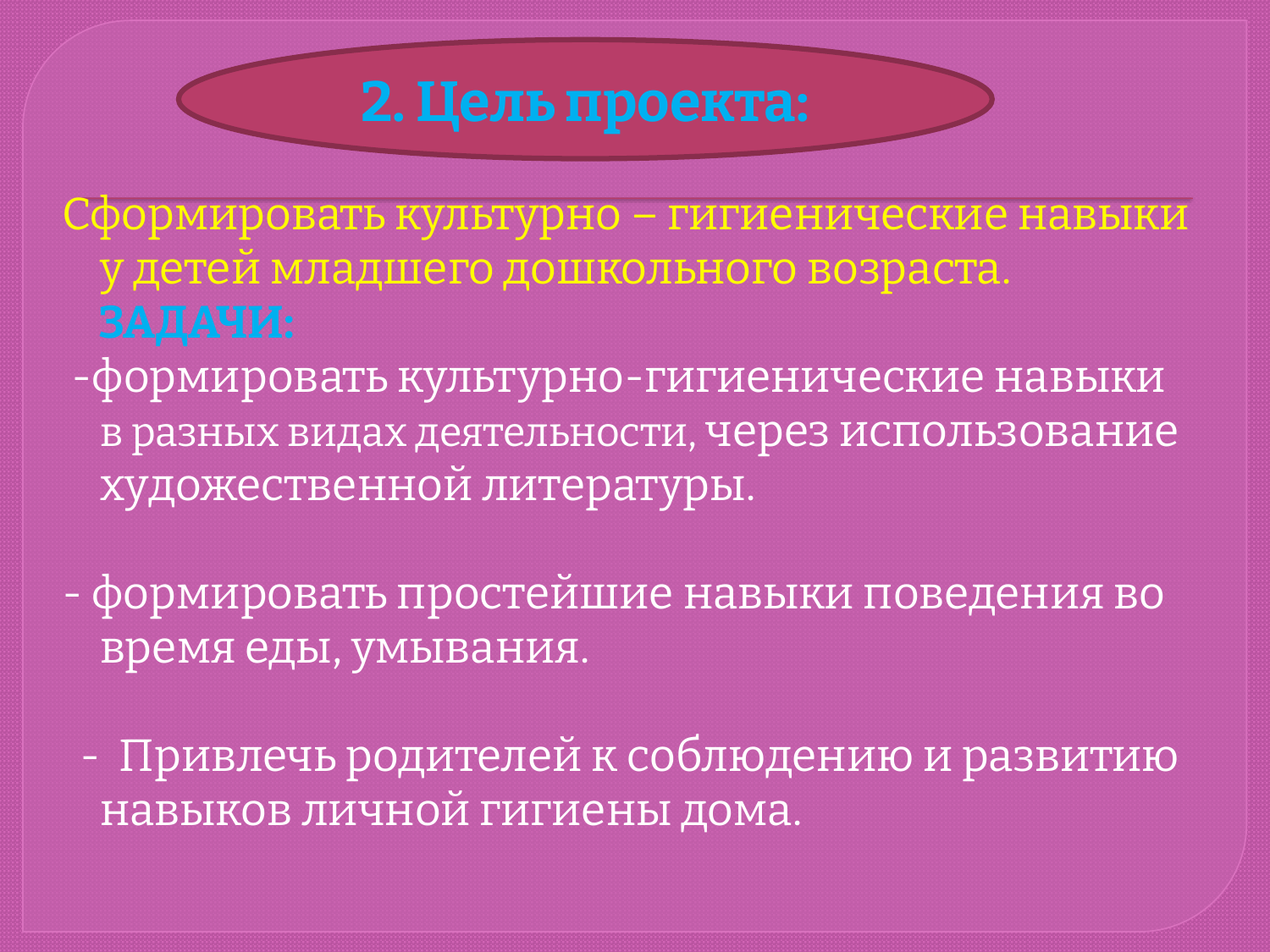

2. Цель проекта:
Сформировать культурно – гигиенические навыки у детей младшего дошкольного возраста.
    ЗАДАЧИ:
 -формировать культурно-гигиенические навыки  в разных видах деятельности, через использование художественной литературы.

- формировать простейшие навыки поведения во время еды, умывания.

  -  Привлечь родителей к соблюдению и развитию навыков личной гигиены дома.